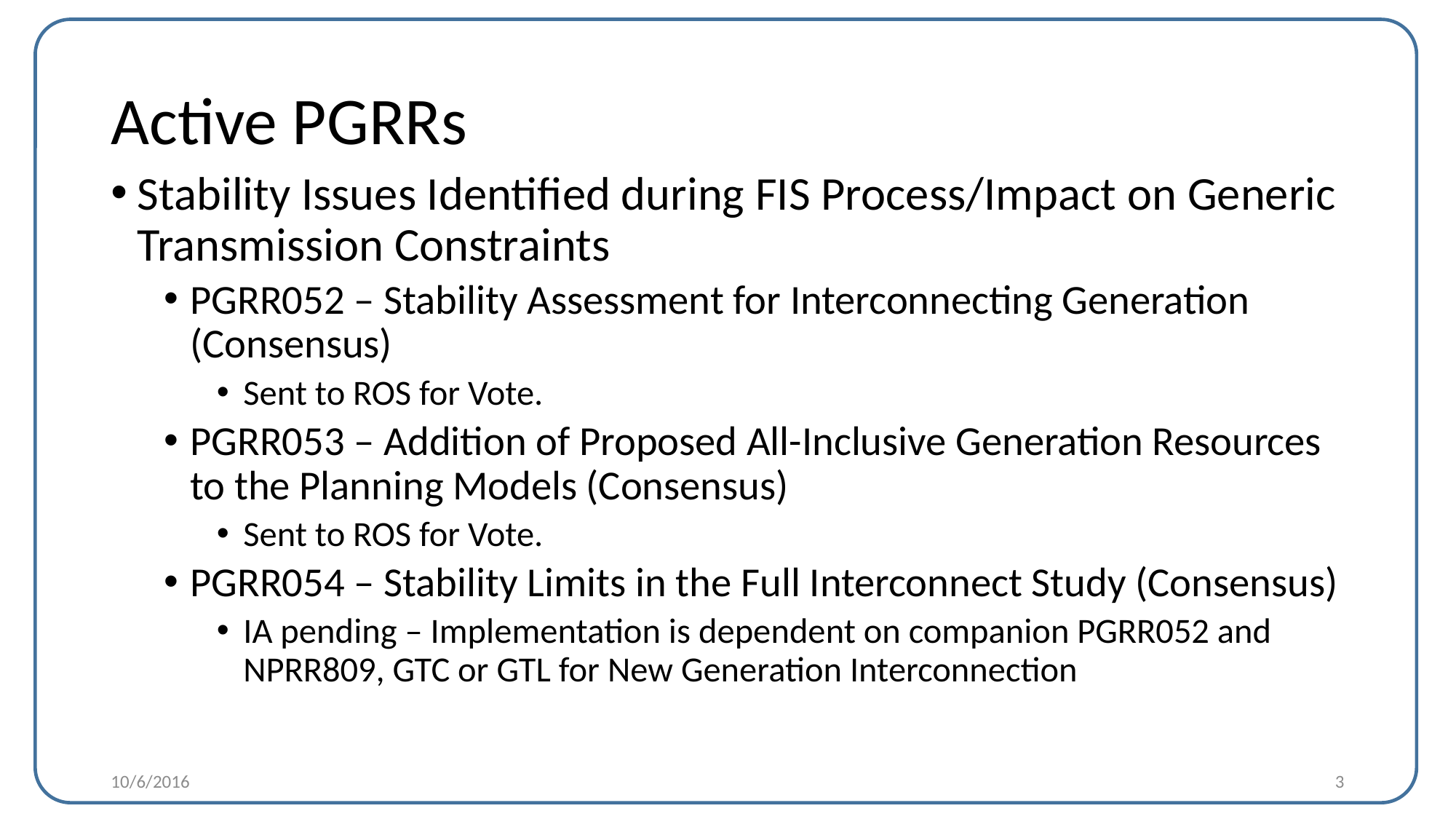

# Active PGRRs
Stability Issues Identified during FIS Process/Impact on Generic Transmission Constraints
PGRR052 – Stability Assessment for Interconnecting Generation (Consensus)
Sent to ROS for Vote.
PGRR053 – Addition of Proposed All-Inclusive Generation Resources to the Planning Models (Consensus)
Sent to ROS for Vote.
PGRR054 – Stability Limits in the Full Interconnect Study (Consensus)
IA pending – Implementation is dependent on companion PGRR052 and NPRR809, GTC or GTL for New Generation Interconnection

10/6/2016
3